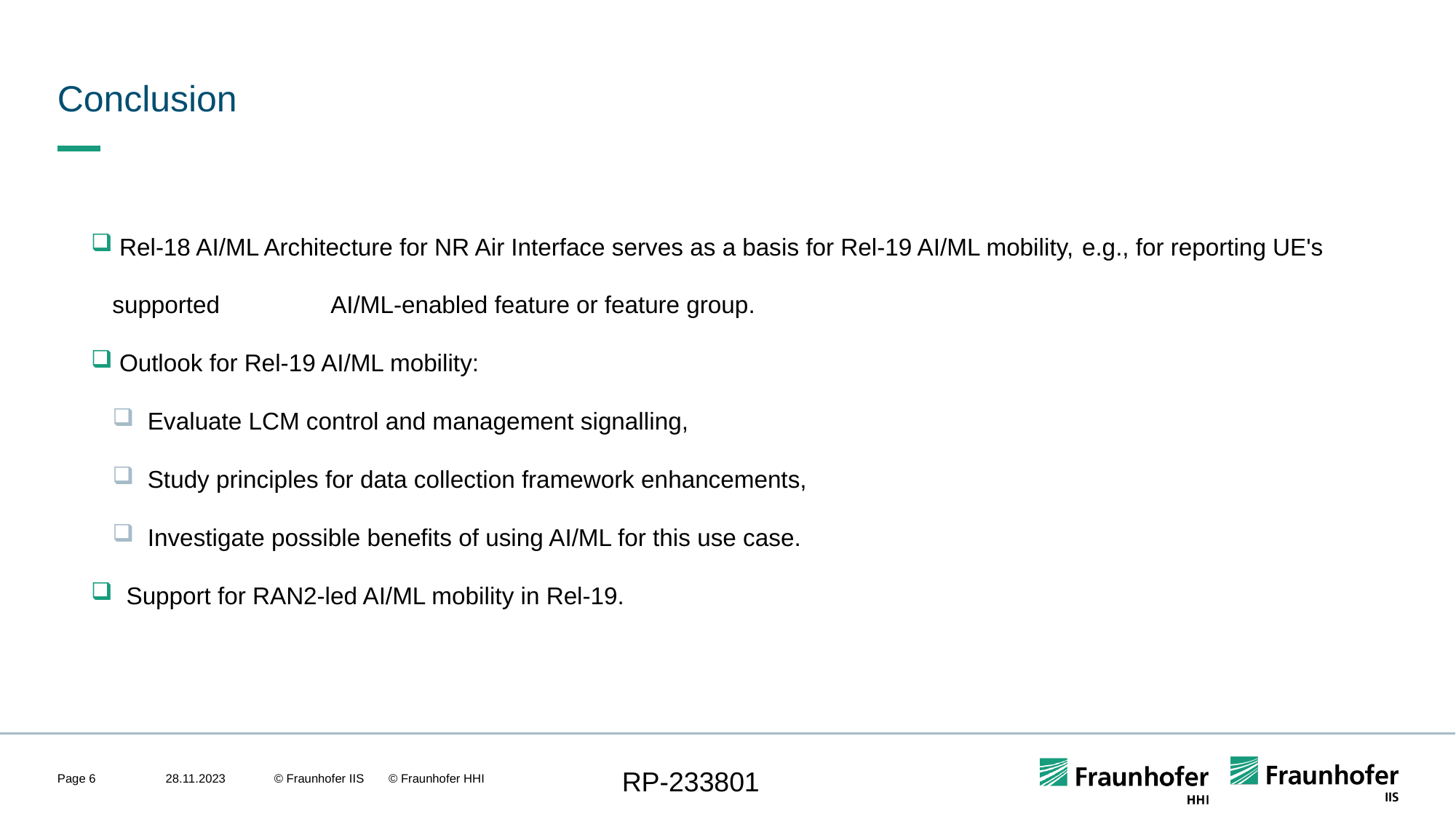

# Conclusion
 Rel-18 AI/ML Architecture for NR Air Interface serves as a basis for Rel-19 AI/ML mobility, e.g., for reporting UE's supported  	AI/ML-enabled feature or feature group.
 Outlook for Rel-19 AI/ML mobility:
  Evaluate LCM control and management signalling,
  Study principles for data collection framework enhancements,
  Investigate possible benefits of using AI/ML for this use case.
  Support for RAN2-led AI/ML mobility in Rel-19.

RP-233801
Page 6
28.11.2023
© Fraunhofer IIS